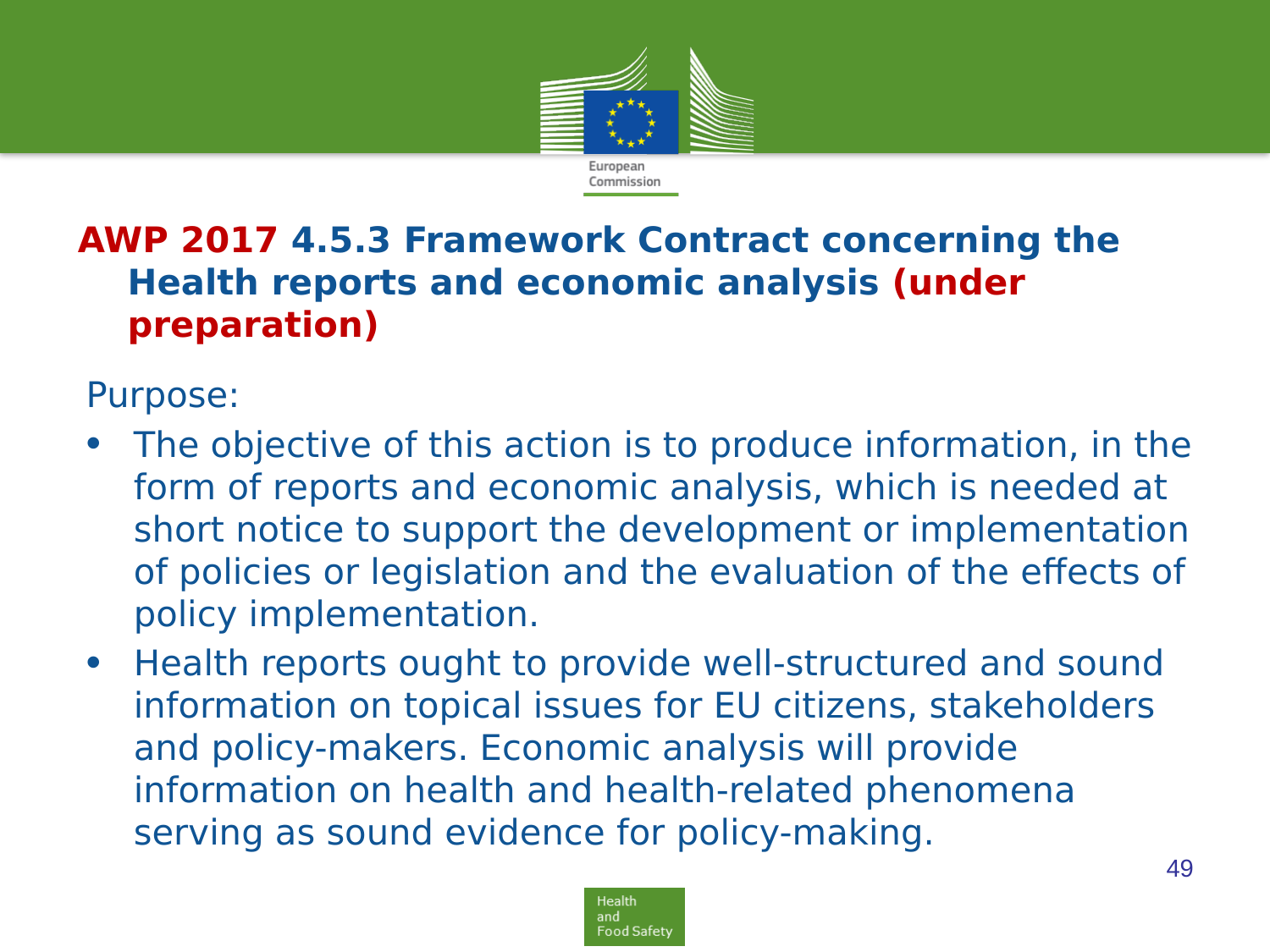

# AWP 2017 4.5.3 Framework Contract concerning the Health reports and economic analysis (under preparation)
Purpose:
The objective of this action is to produce information, in the form of reports and economic analysis, which is needed at short notice to support the development or implementation of policies or legislation and the evaluation of the effects of policy implementation.
Health reports ought to provide well-structured and sound information on topical issues for EU citizens, stakeholders and policy-makers. Economic analysis will provide information on health and health-related phenomena serving as sound evidence for policy-making.

49